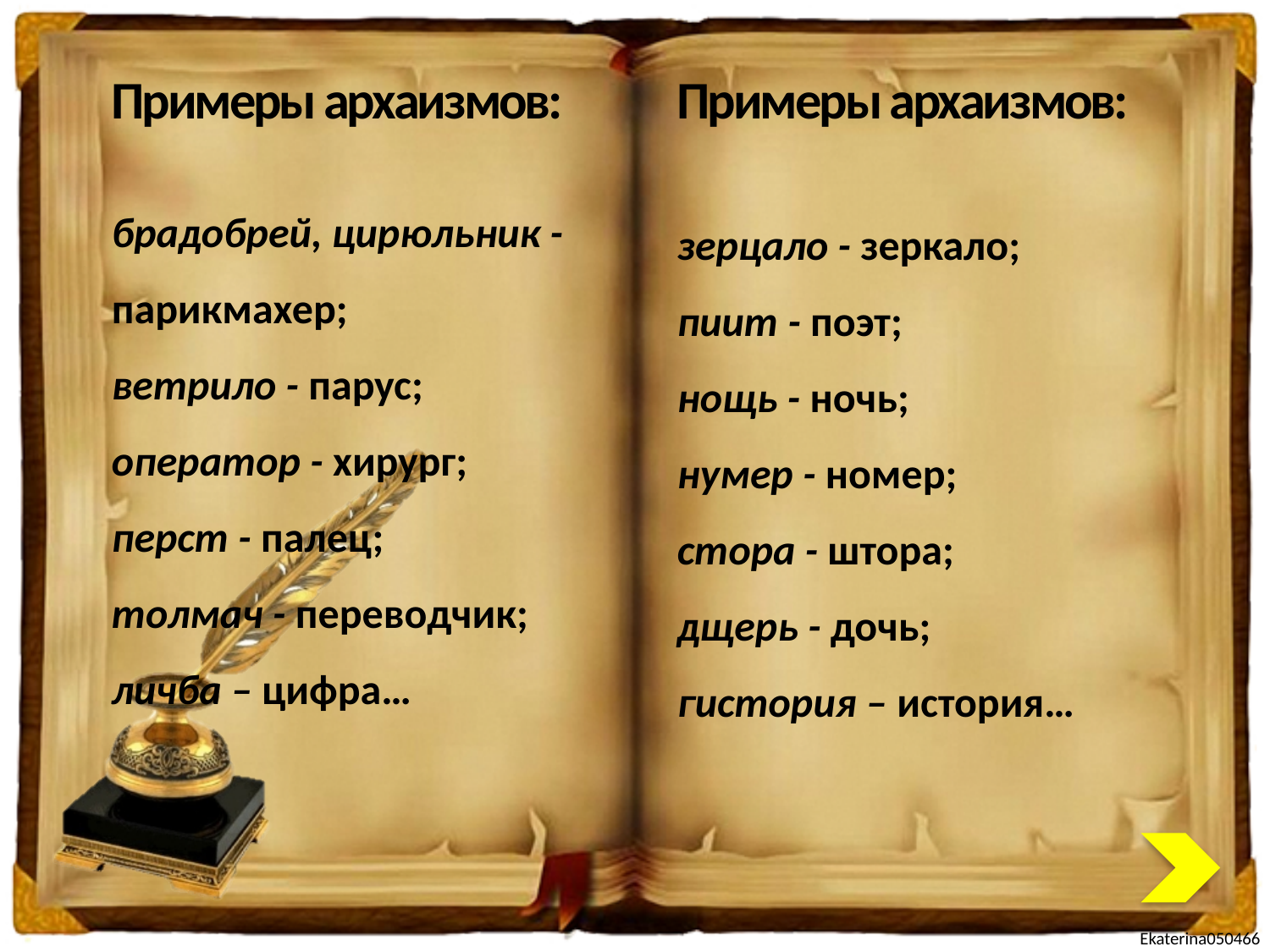

Примеры архаизмов:

брадобрей, цирюльник - парикмахер;
ветрило - парус;
оператор - хирург;
перст - палец;
толмач - переводчик;
личба – цифра…

Примеры архаизмов:

зерцало - зеркало;
пиит - поэт;
нощь - ночь;
нумер - номер;
стора - штора;
дщерь - дочь;
гистория – история…